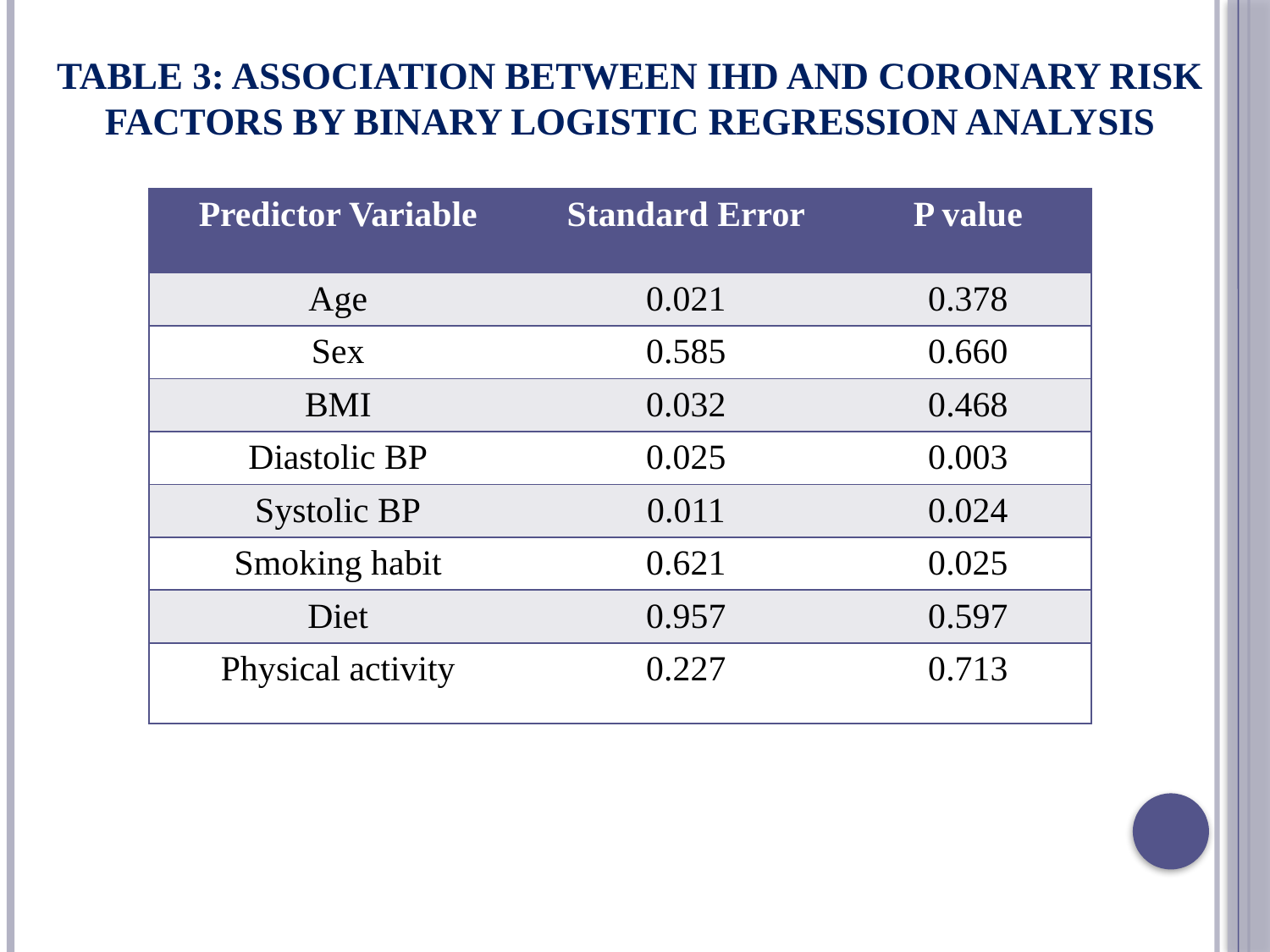

# Table 3: Association between ihd and coronary risk factors by binary logistic regression analysis
| Predictor Variable | Standard Error | P value |
| --- | --- | --- |
| Age | 0.021 | 0.378 |
| Sex | 0.585 | 0.660 |
| BMI | 0.032 | 0.468 |
| Diastolic BP | 0.025 | 0.003 |
| Systolic BP | 0.011 | 0.024 |
| Smoking habit | 0.621 | 0.025 |
| Diet | 0.957 | 0.597 |
| Physical activity | 0.227 | 0.713 |